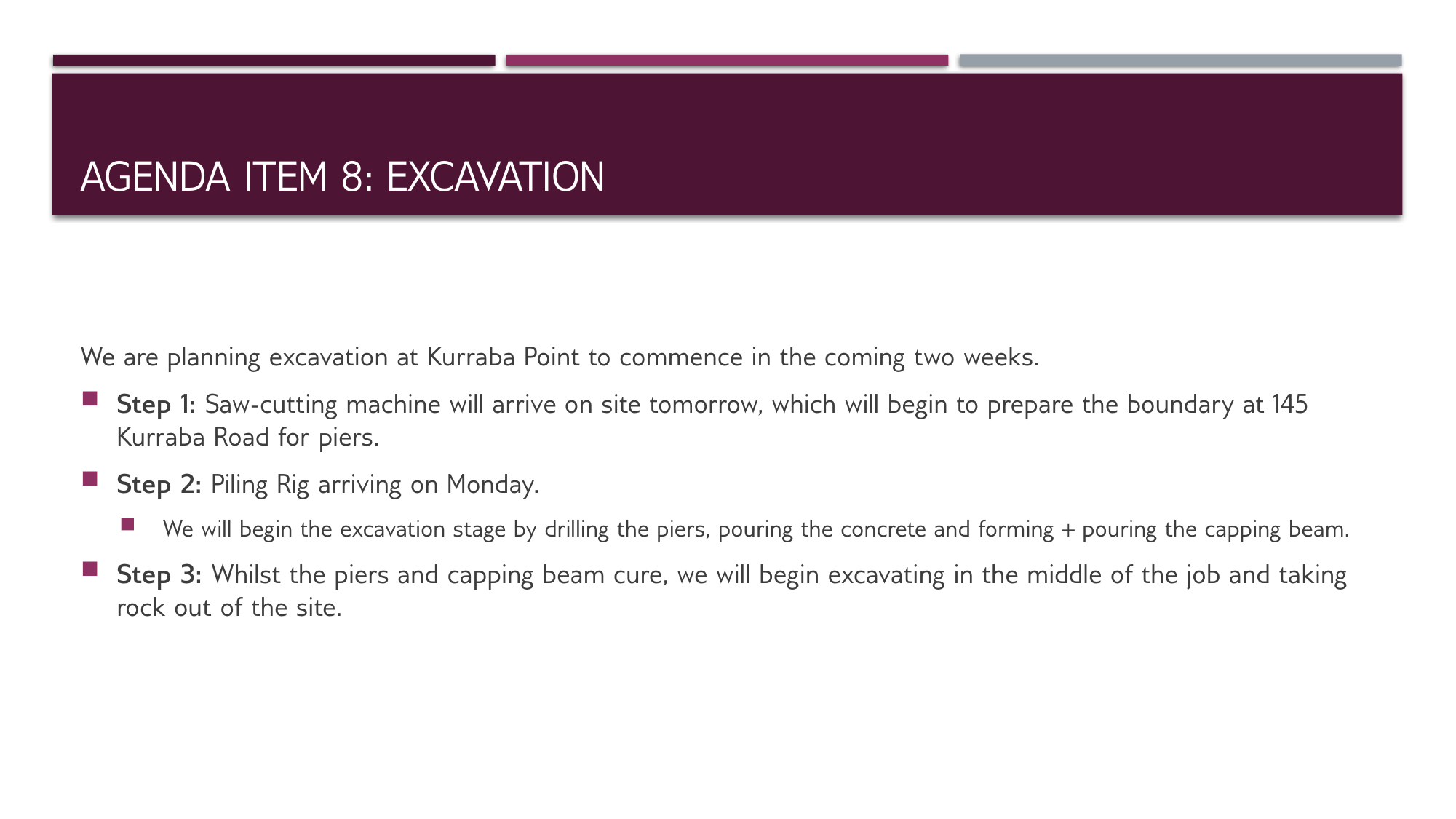

# Agenda Item 8: Excavation
We are planning excavation at Kurraba Point to commence in the coming two weeks.
Step 1: Saw-cutting machine will arrive on site tomorrow, which will begin to prepare the boundary at 145 Kurraba Road for piers.
Step 2: Piling Rig arriving on Monday.
 We will begin the excavation stage by drilling the piers, pouring the concrete and forming + pouring the capping beam.
Step 3: Whilst the piers and capping beam cure, we will begin excavating in the middle of the job and taking rock out of the site.